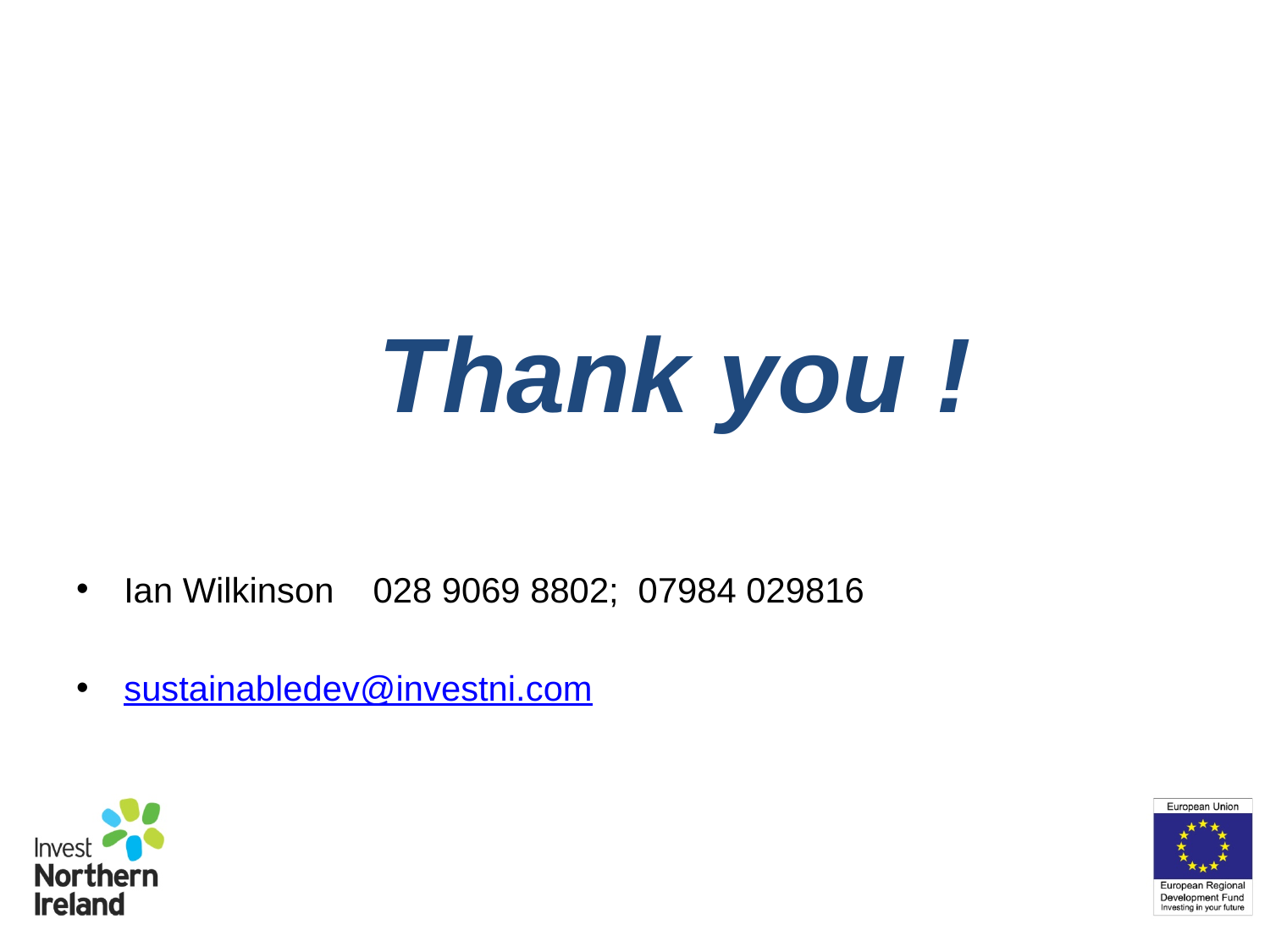

Thank you !

Ian Wilkinson    028 9069 8802;  07984 029816

sustainabledev@investni.com